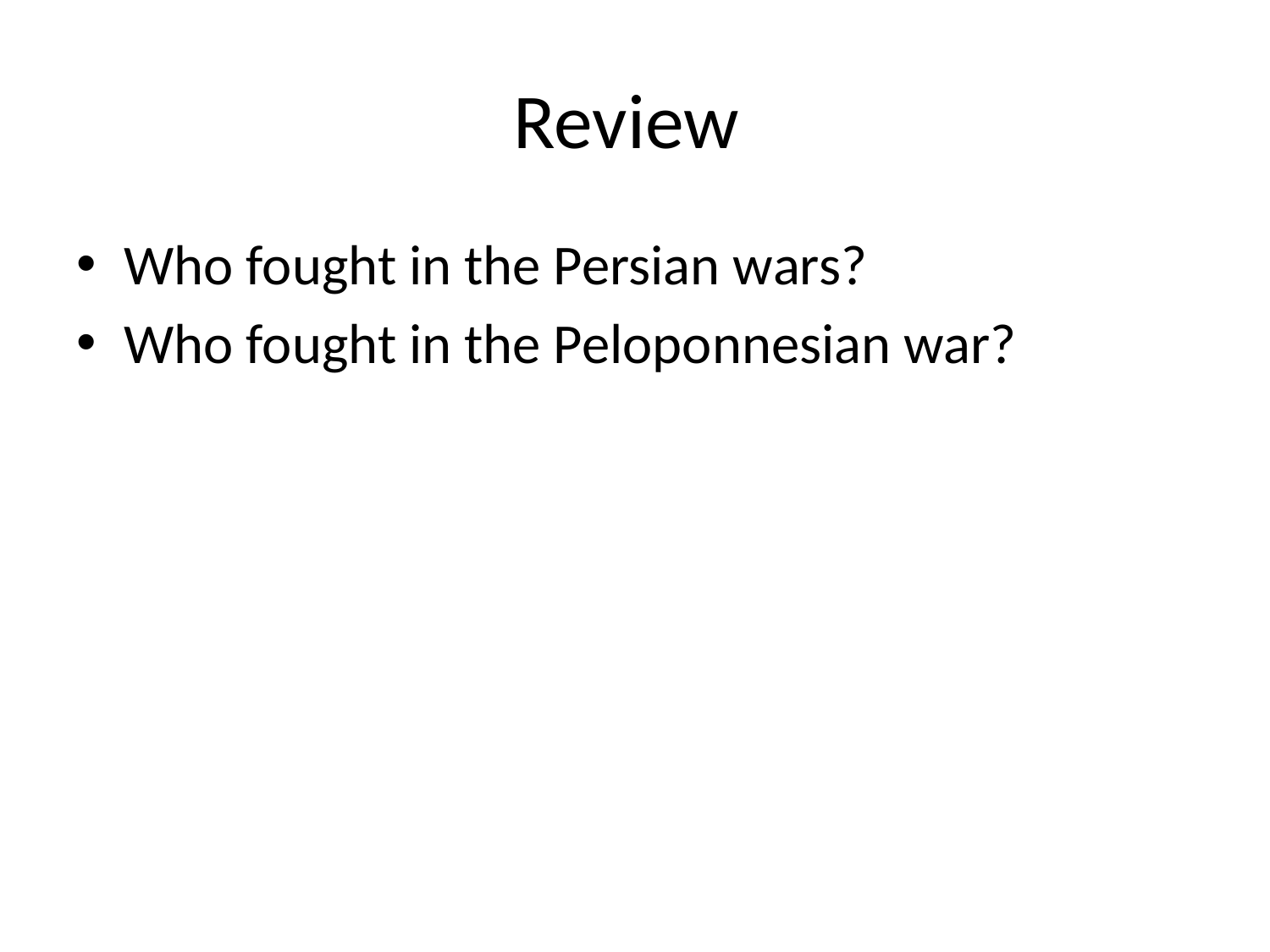

# Review
Who fought in the Persian wars?
Who fought in the Peloponnesian war?